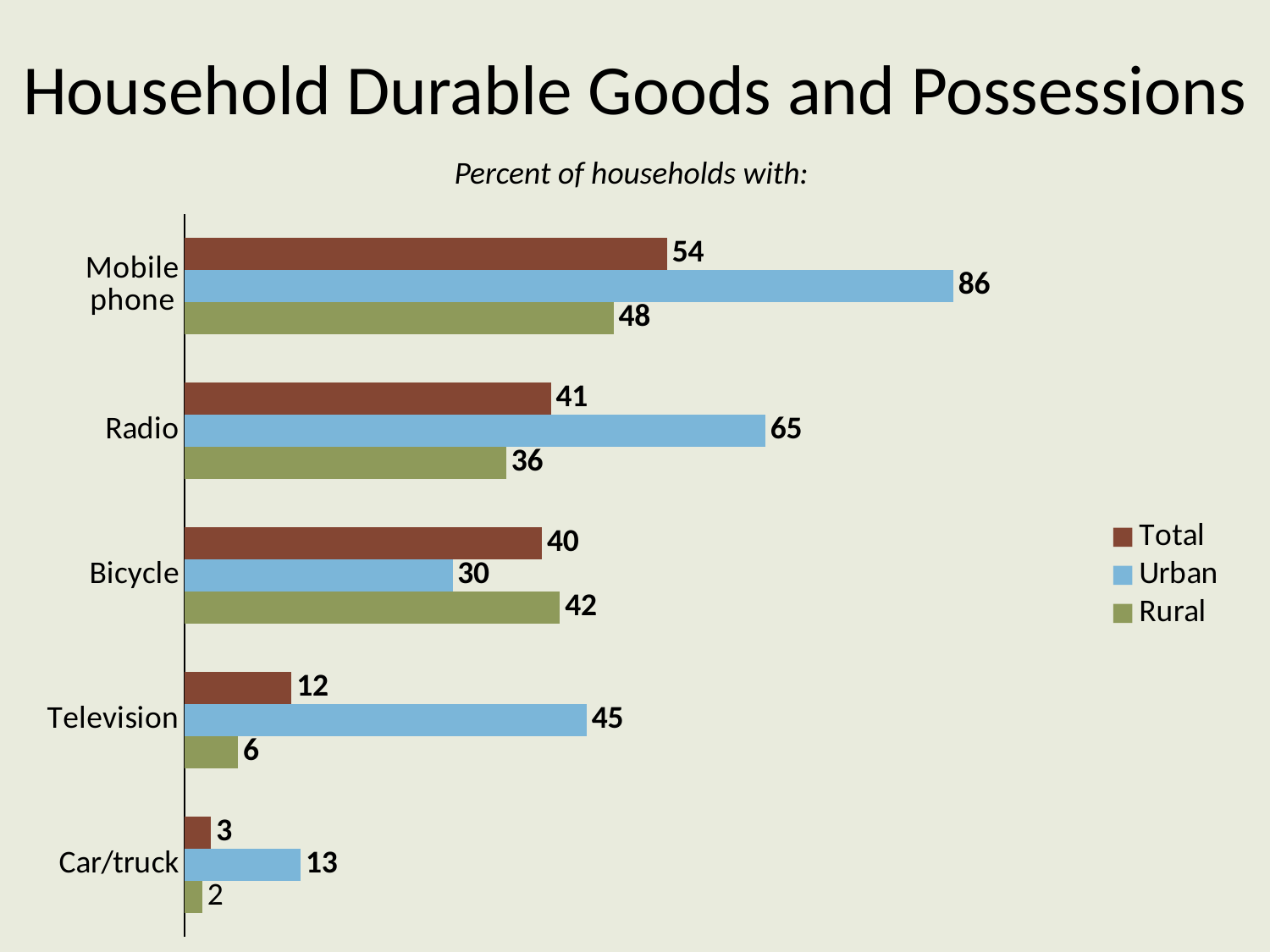

# Household Durable Goods and Possessions
Percent of households with:

### Chart

| Category | Rural | Urban | Total |
|---|---|---|---|
| Car/truck | 2.0 | 13.0 | 3.0 |
| Television | 6.0 | 45.0 | 12.0 |
| Bicycle | 42.0 | 30.0 | 40.0 |
| Radio | 36.0 | 65.0 | 41.0 |
| Mobile phone | 48.0 | 86.0 | 54.0 |